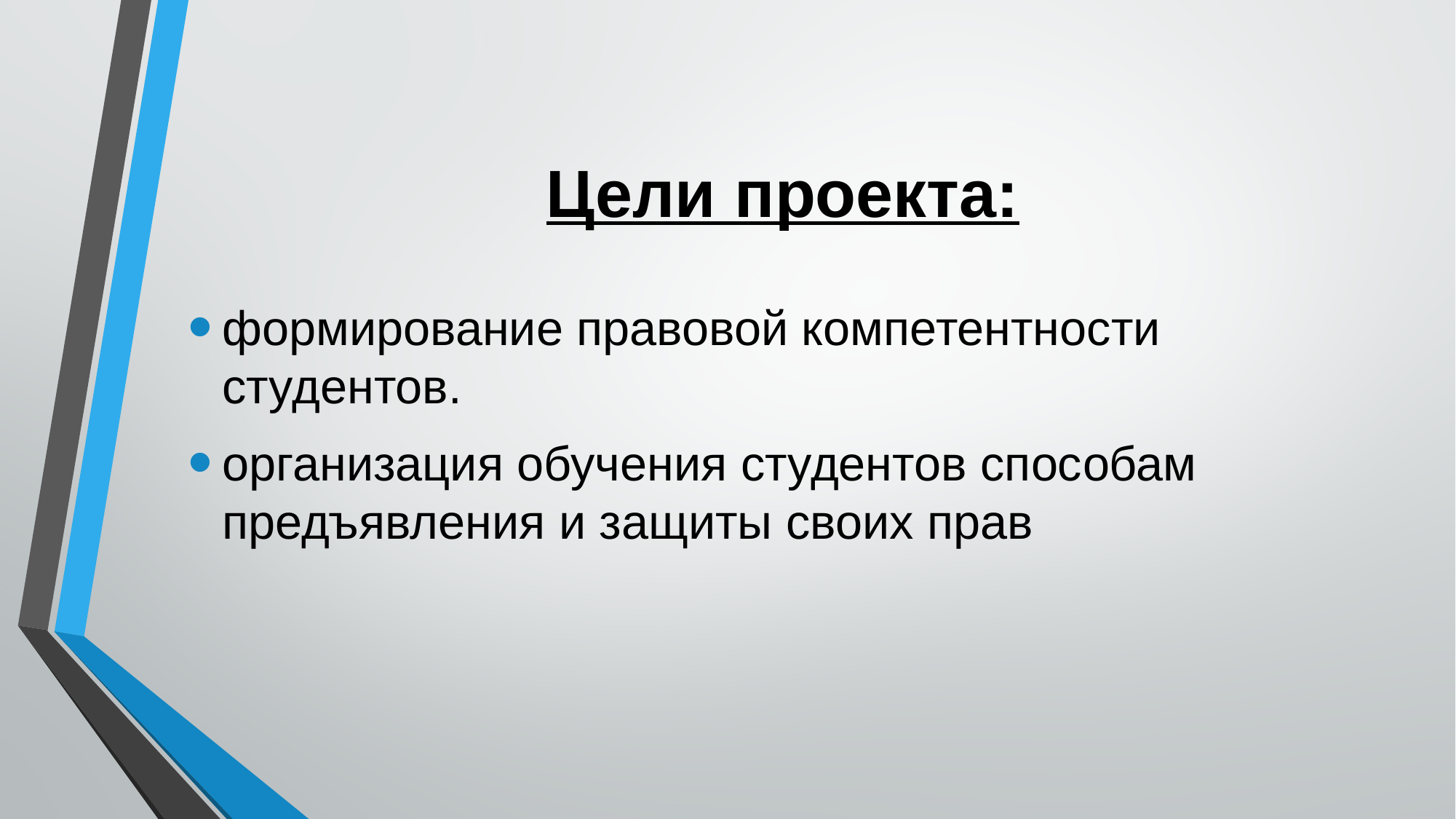

# Цели проекта:
формирование правовой компетентности студентов.
организация обучения студентов способам предъявления и защиты своих прав